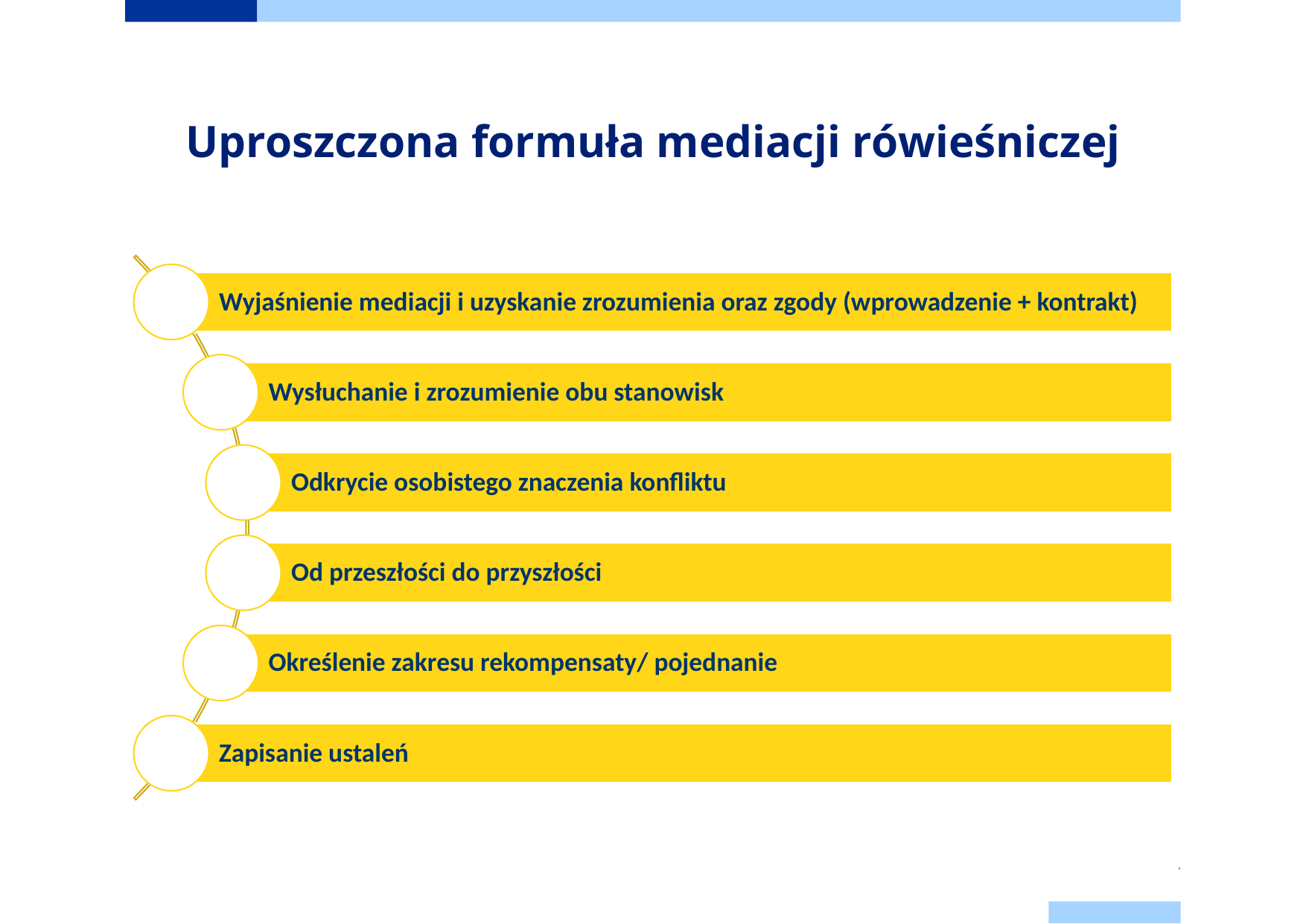

# Uproszczona formuła mediacji rówieśniczej
Wyjaśnienie mediacji i uzyskanie zrozumienia oraz zgody (wprowadzenie + kontrakt)
Wysłuchanie i zrozumienie obu stanowisk
Odkrycie osobistego znaczenia konfliktu
Od przeszłości do przyszłości
Określenie zakresu rekompensaty/ pojednanie
Zapisanie ustaleń
4